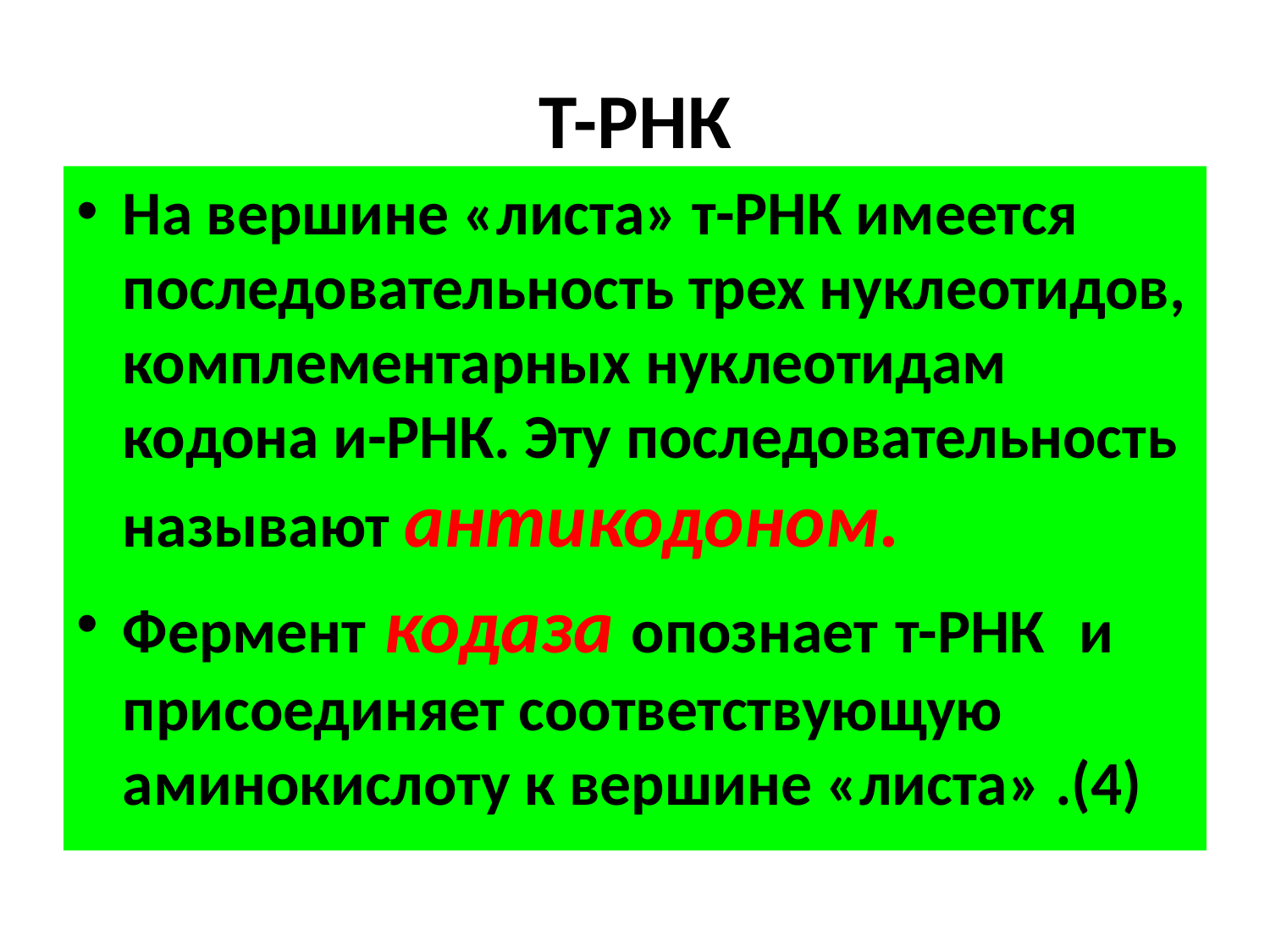

# Т-РНК
На вершине «листа» т-РНК имеется последовательность трех нуклеотидов, комплементарных нуклеотидам кодона и-РНК. Эту последовательность называют антикодоном.
Фермент кодаза опознает т-РНК  и присоединяет соответствующую аминокислоту к вершине «листа» .(4)